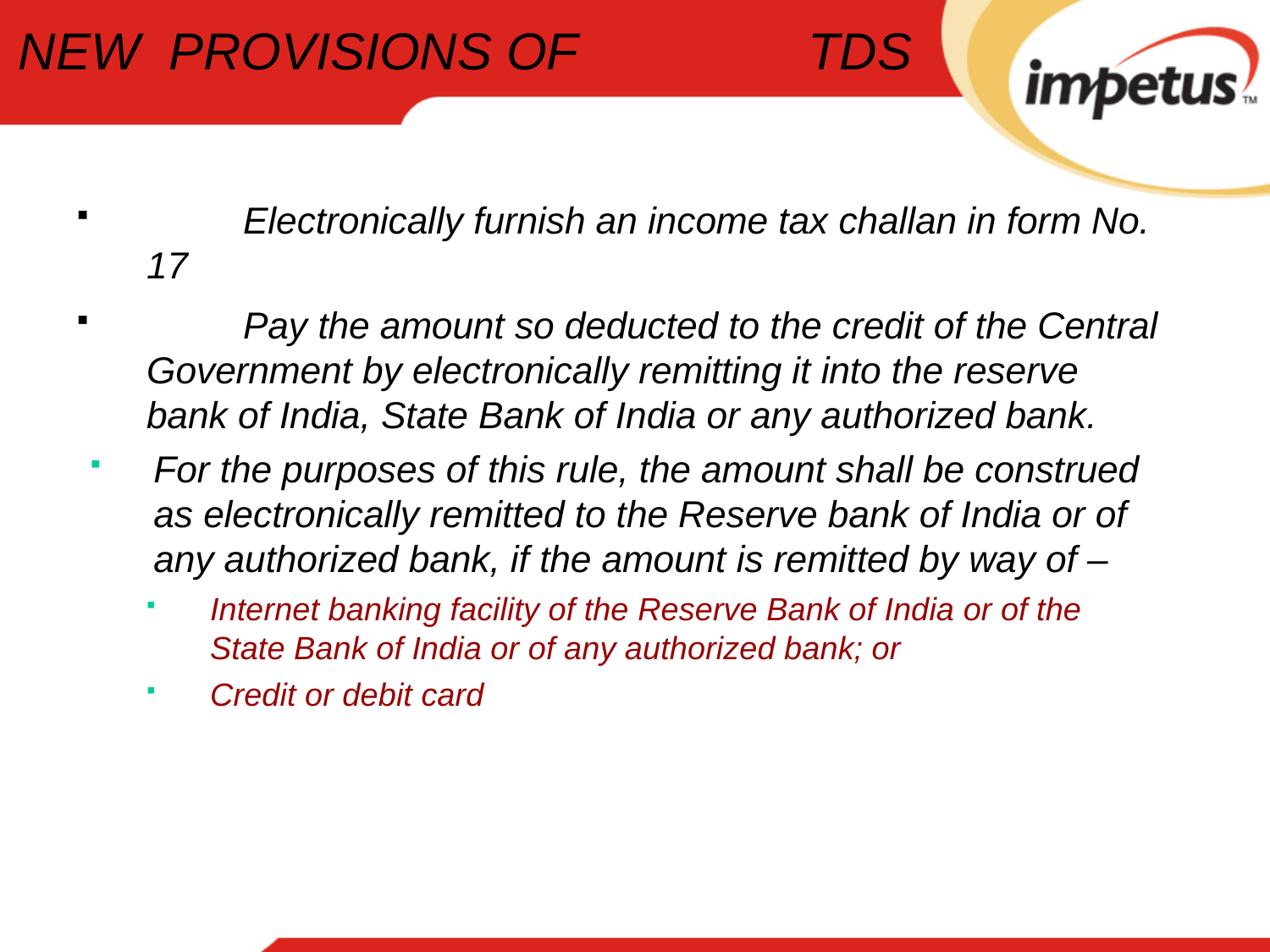

# NEW  PROVISIONS OF                TDS
	Electronically furnish an income tax challan in form No. 17
	Pay the amount so deducted to the credit of the Central Government by electronically remitting it into the reserve bank of India, State Bank of India or any authorized bank.
For the purposes of this rule, the amount shall be construed as electronically remitted to the Reserve bank of India or of any authorized bank, if the amount is remitted by way of –
Internet banking facility of the Reserve Bank of India or of the State Bank of India or of any authorized bank; or
Credit or debit card